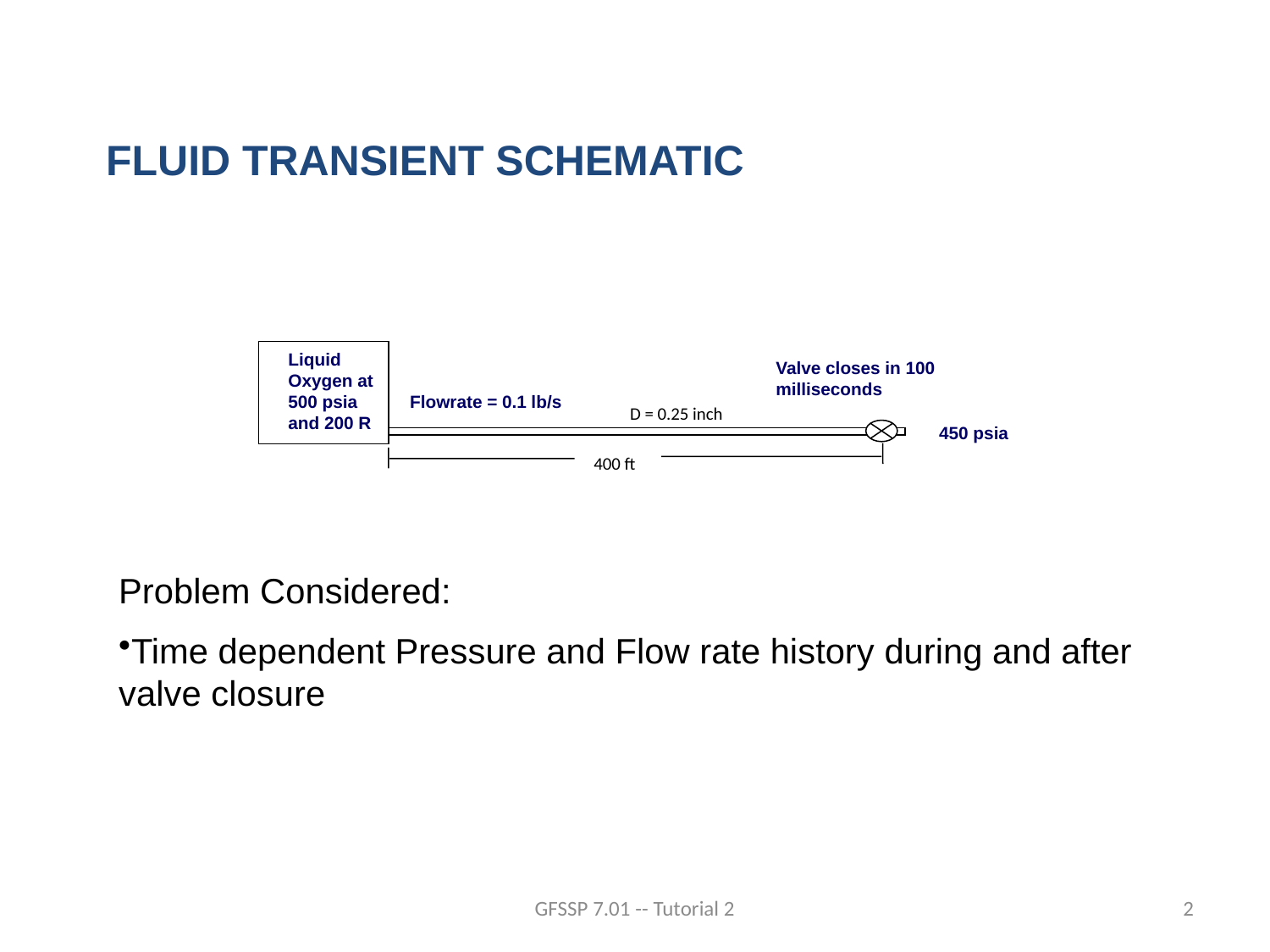

FLUID TRANSIENT SCHEMATIC

Liquid Oxygen at 500 psia and 200 R
Valve closes in 100 milliseconds

Flowrate = 0.1 lb/s

D = 0.25 inch
450 psia

400 ft

Problem Considered:
Time dependent Pressure and Flow rate history during and after valve closure

GFSSP 7.01 -- Tutorial 2
2